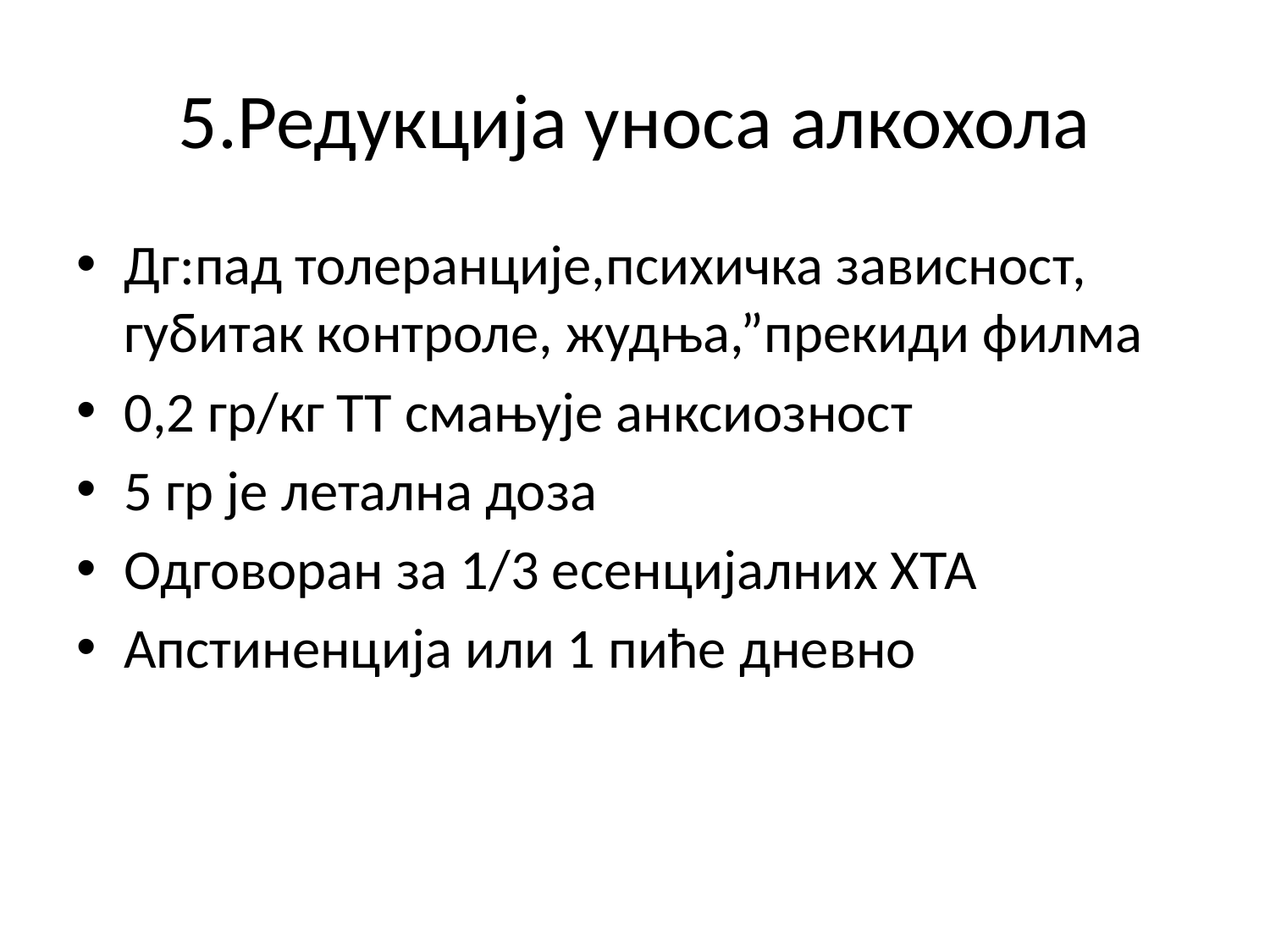

# 5.Редукција уноса алкохола
Дг:пад толеранције,психичка зависност, губитак контроле, жудња,”прекиди филма
0,2 гр/кг ТТ смањује анксиозност
5 гр је летална доза
Одговоран за 1/3 есенцијалних ХТА
Апстиненција или 1 пиће дневно